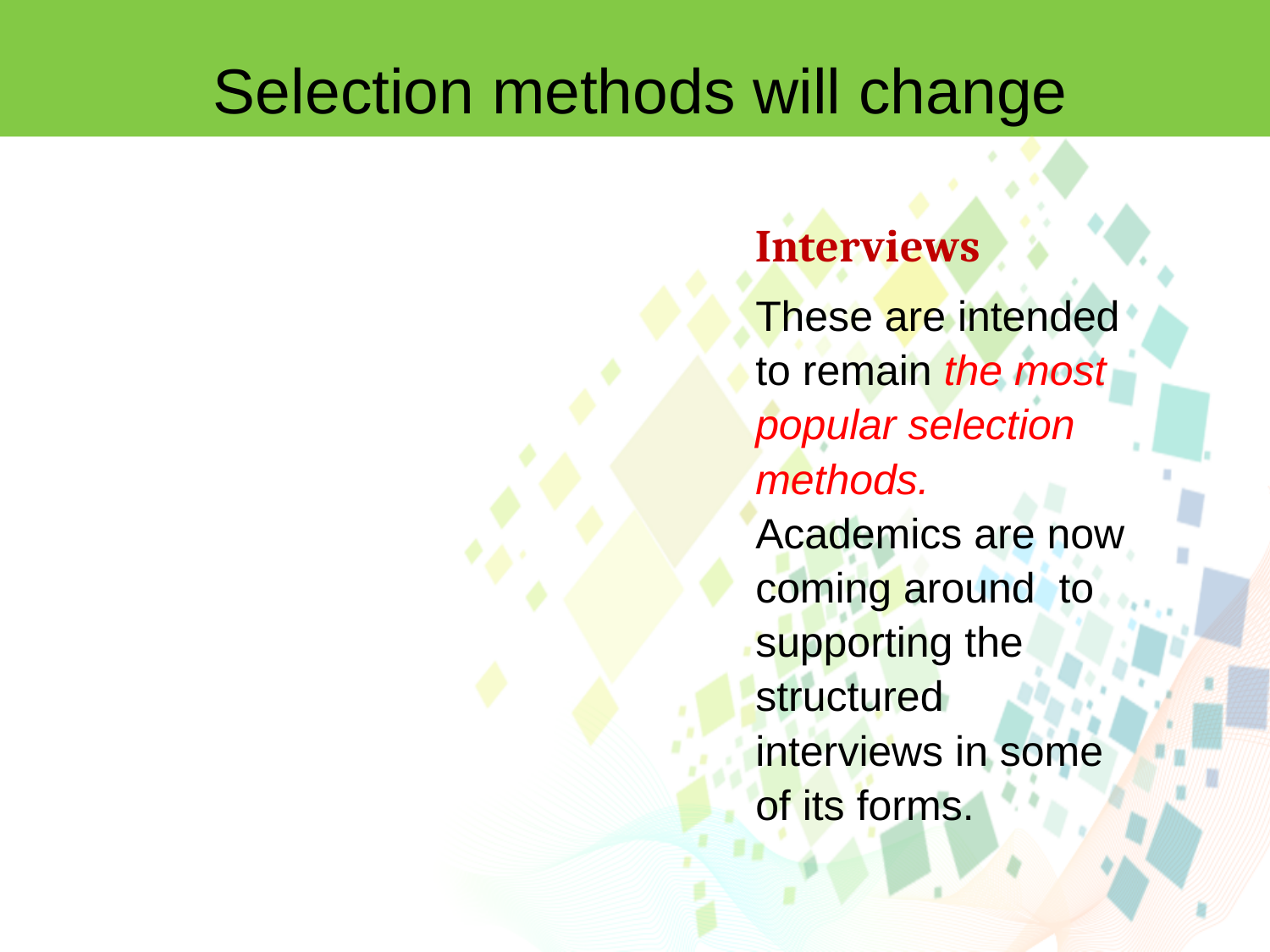

Selection methods will change
Interviews
These are intended to remain the most popular selection methods. Academics are now coming around  to supporting the structured interviews in some of its forms.